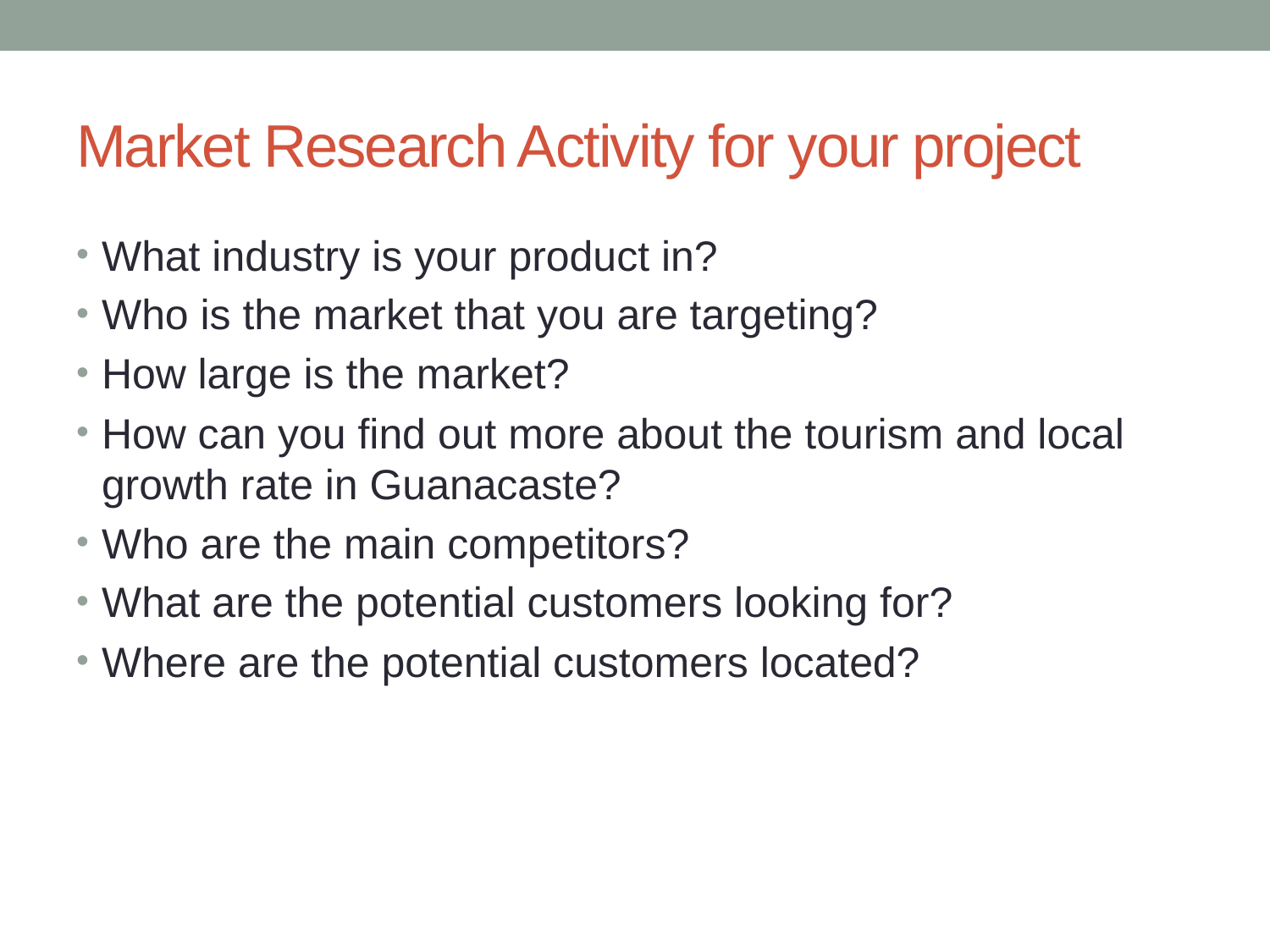

# Market Research Activity for your project
What industry is your product in?
Who is the market that you are targeting?
How large is the market?
How can you find out more about the tourism and local growth rate in Guanacaste?
Who are the main competitors?
What are the potential customers looking for?
Where are the potential customers located?